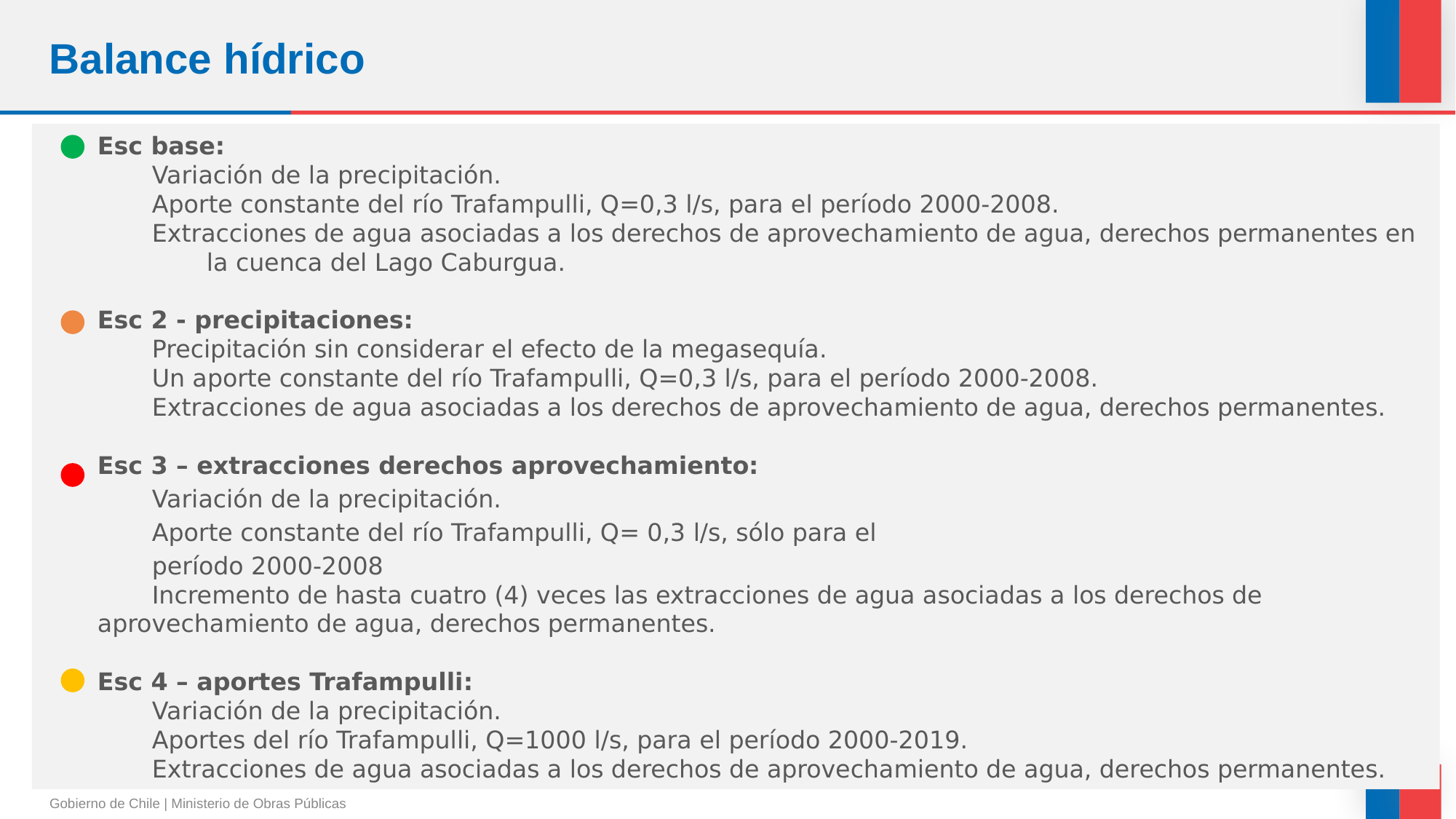

# Balance hídrico
Esc base:
    	Variación de la precipitación.
    	Aporte constante del río Trafampulli, Q=0,3 l/s, para el período 2000-2008.
Extracciones de agua asociadas a los derechos de aprovechamiento de agua, derechos permanentes en 	la cuenca del Lago Caburgua.

Esc 2 - precipitaciones:
Precipitación sin considerar el efecto de la megasequía.
Un aporte constante del río Trafampulli, Q=0,3 l/s, para el período 2000-2008.
Extracciones de agua asociadas a los derechos de aprovechamiento de agua, derechos permanentes.

Esc 3 – extracciones derechos aprovechamiento:
Variación de la precipitación.
Aporte constante del río Trafampulli, Q= 0,3 l/s, sólo para el
	período 2000-2008
Incremento de hasta cuatro (4) veces las extracciones de agua asociadas a los derechos de 	aprovechamiento de agua, derechos permanentes.

Esc 4 – aportes Trafampulli:
Variación de la precipitación.
Aportes del río Trafampulli, Q=1000 l/s, para el período 2000-2019.
Extracciones de agua asociadas a los derechos de aprovechamiento de agua, derechos permanentes.